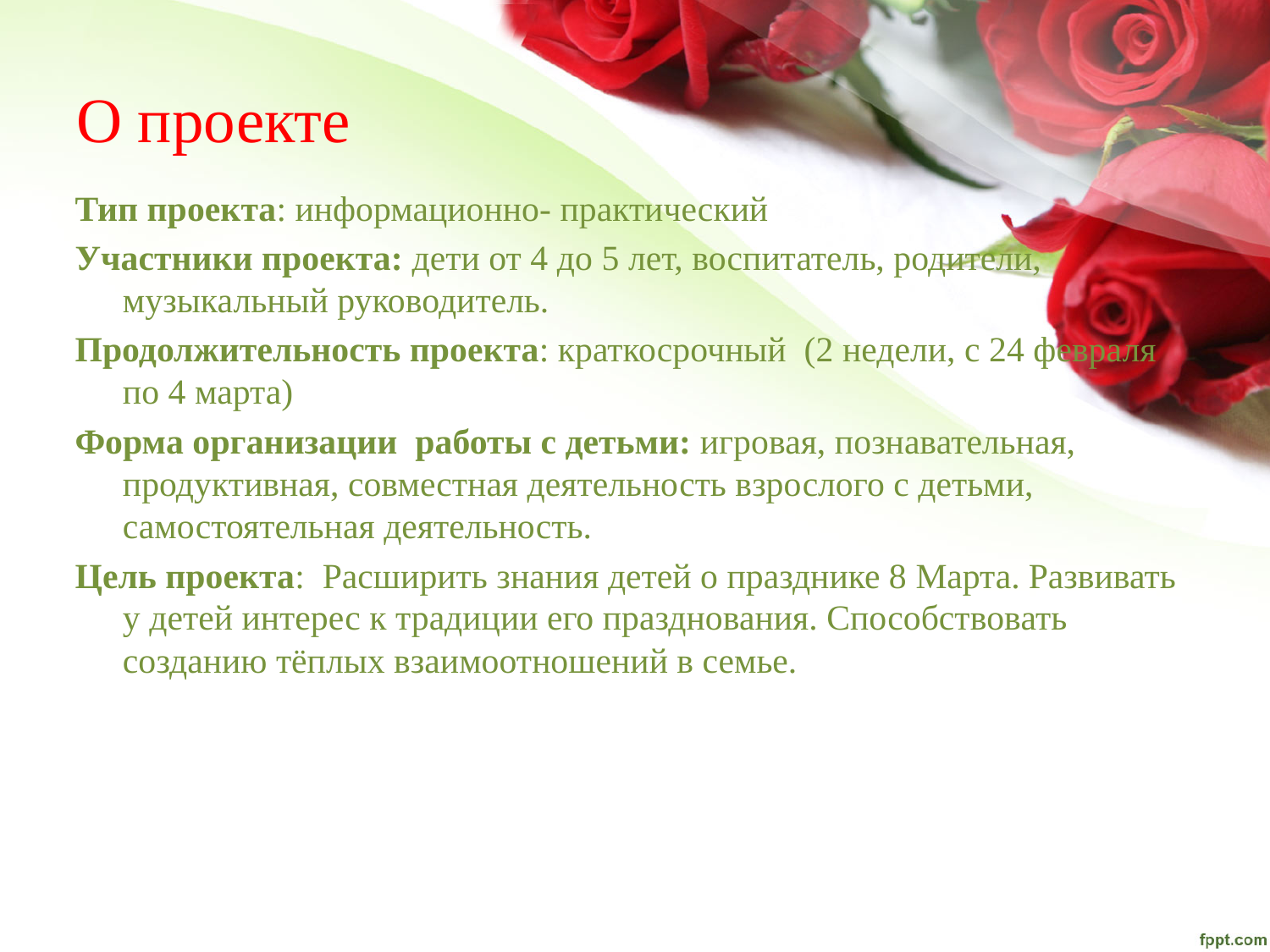

# О проекте
Тип проекта: информационно- практический
Участники проекта: дети от 4 до 5 лет, воспитатель, родители, музыкальный руководитель.
Продолжительность проекта: краткосрочный  (2 недели, с 24 февраля по 4 марта)
Форма организации  работы с детьми: игровая, познавательная, продуктивная, совместная деятельность взрослого с детьми, самостоятельная деятельность.
Цель проекта:  Расширить знания детей о празднике 8 Марта. Развивать у детей интерес к традиции его празднования. Способствовать созданию тёплых взаимоотношений в семье.